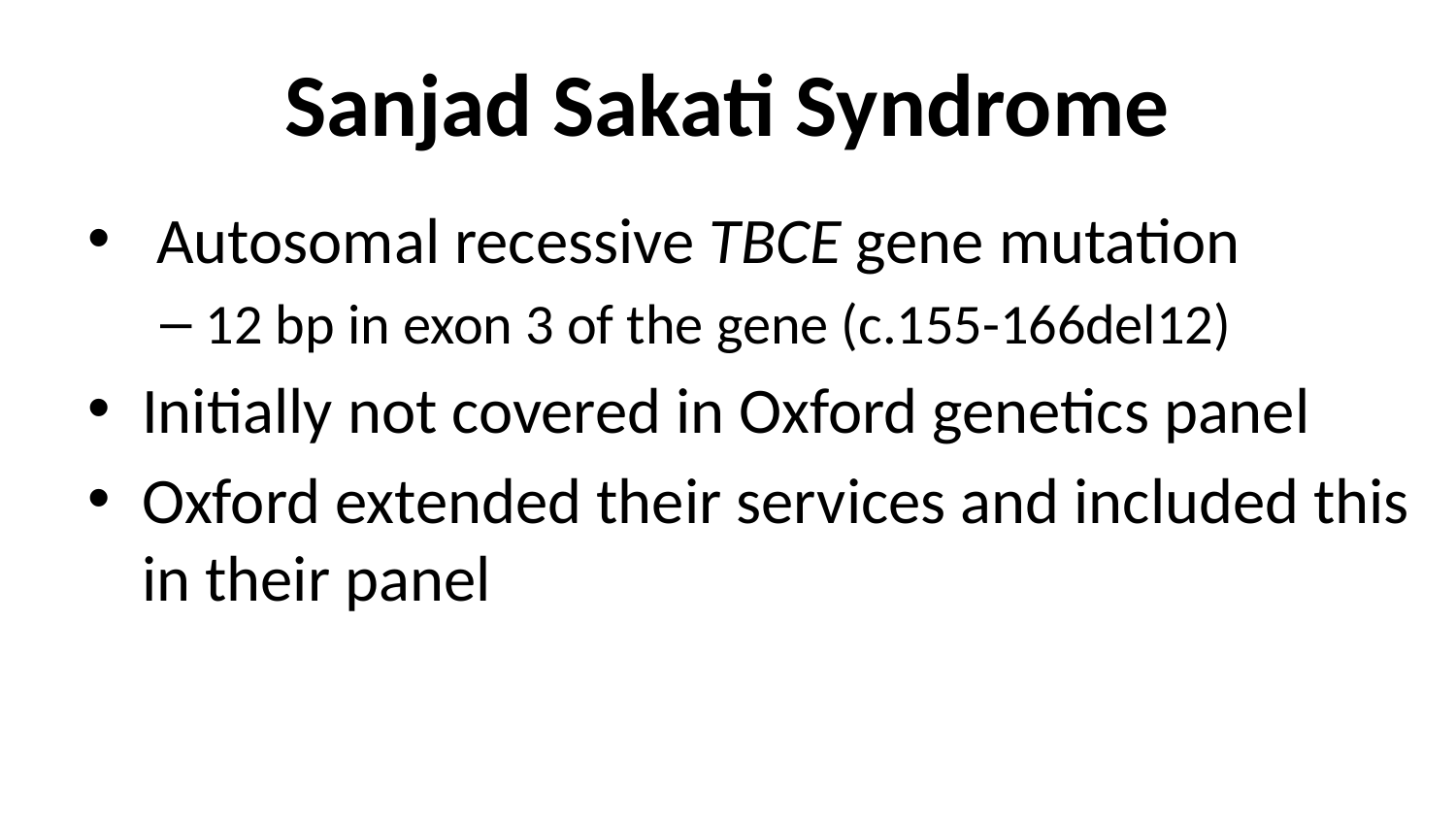

# Sanjad Sakati Syndrome
 Autosomal recessive TBCE gene mutation
12 bp in exon 3 of the gene (c.155-166del12)
Initially not covered in Oxford genetics panel
Oxford extended their services and included this in their panel